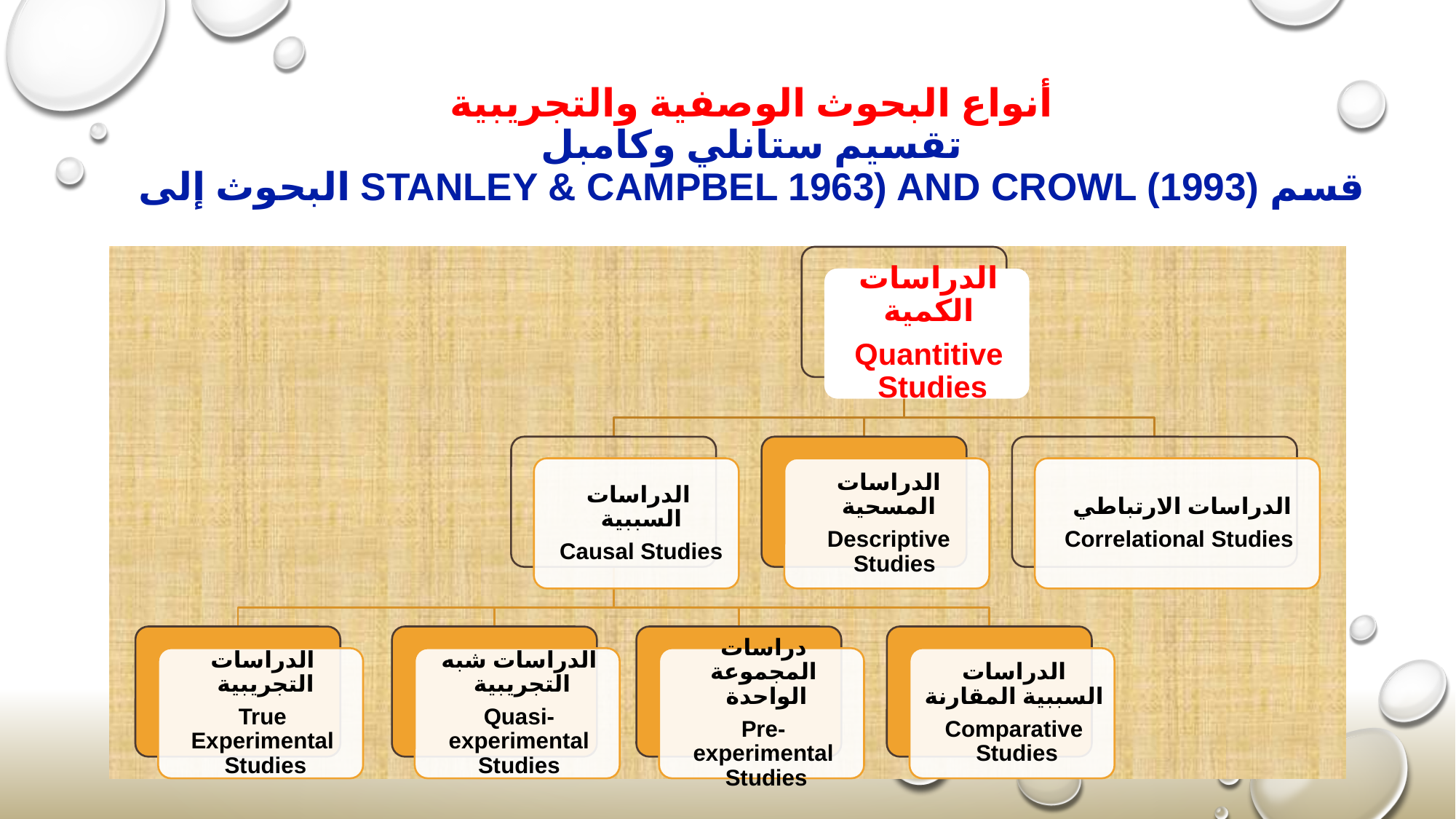

# أنواع البحوث الوصفية والتجريبية تقسيم ستانلي وكامبل قسم Stanley & Campbel 1963) and Crowl (1993) البحوث إلى
الدراسات الكمية
Quantitive Studies
الدراسات السببية
Causal Studies
الدراسات التجريبية
True Experimental Studies
الدراسات شبه التجريبية
Quasi-experimental Studies
دراسات المجموعة الواحدة
Pre-experimental Studies
الدراسات السببية المقارنة
Comparative Studies
الدراسات المسحية
Descriptive Studies
الدراسات الارتباطي
Correlational Studies